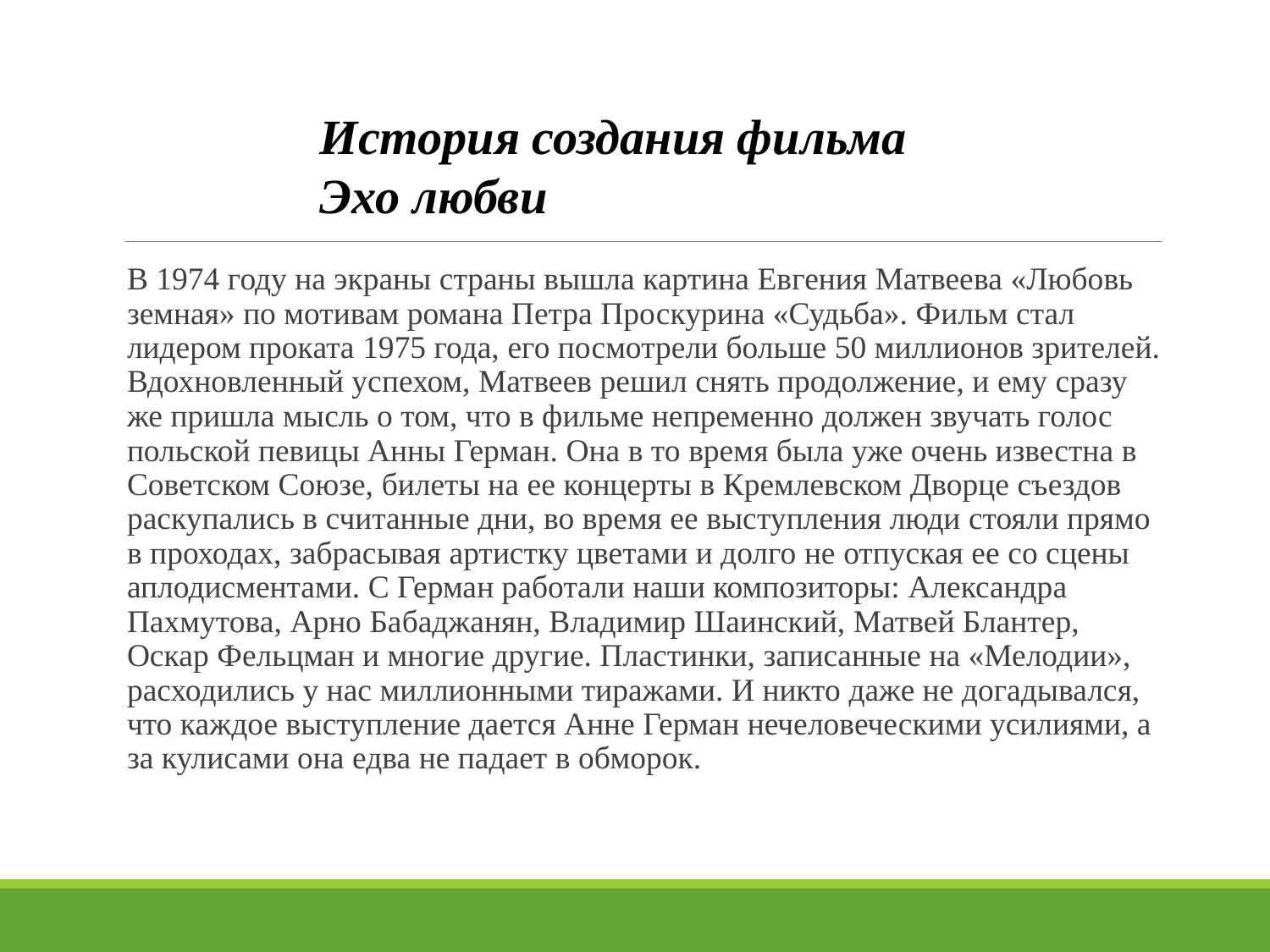

История создания фильма Эхо любви
В 1974 году на экраны страны вышла картина Евгения Матвеева «Любовь земная» по мотивам романа Петра Проскурина «Судьба». Фильм стал лидером проката 1975 года, его посмотрели больше 50 миллионов зрителей. Вдохновленный успехом, Матвеев решил снять продолжение, и ему сразу же пришла мысль о том, что в фильме непременно должен звучать голос польской певицы Анны Герман. Она в то время была уже очень известна в Советском Союзе, билеты на ее концерты в Кремлевском Дворце съездов раскупались в считанные дни, во время ее выступления люди стояли прямо в проходах, забрасывая артистку цветами и долго не отпуская ее со сцены аплодисментами. С Герман работали наши композиторы: Александра Пахмутова, Арно Бабаджанян, Владимир Шаинский, Матвей Блантер, Оскар Фельцман и многие другие. Пластинки, записанные на «Мелодии», расходились у нас миллионными тиражами. И никто даже не догадывался, что каждое выступление дается Анне Герман нечеловеческими усилиями, а за кулисами она едва не падает в обморок.